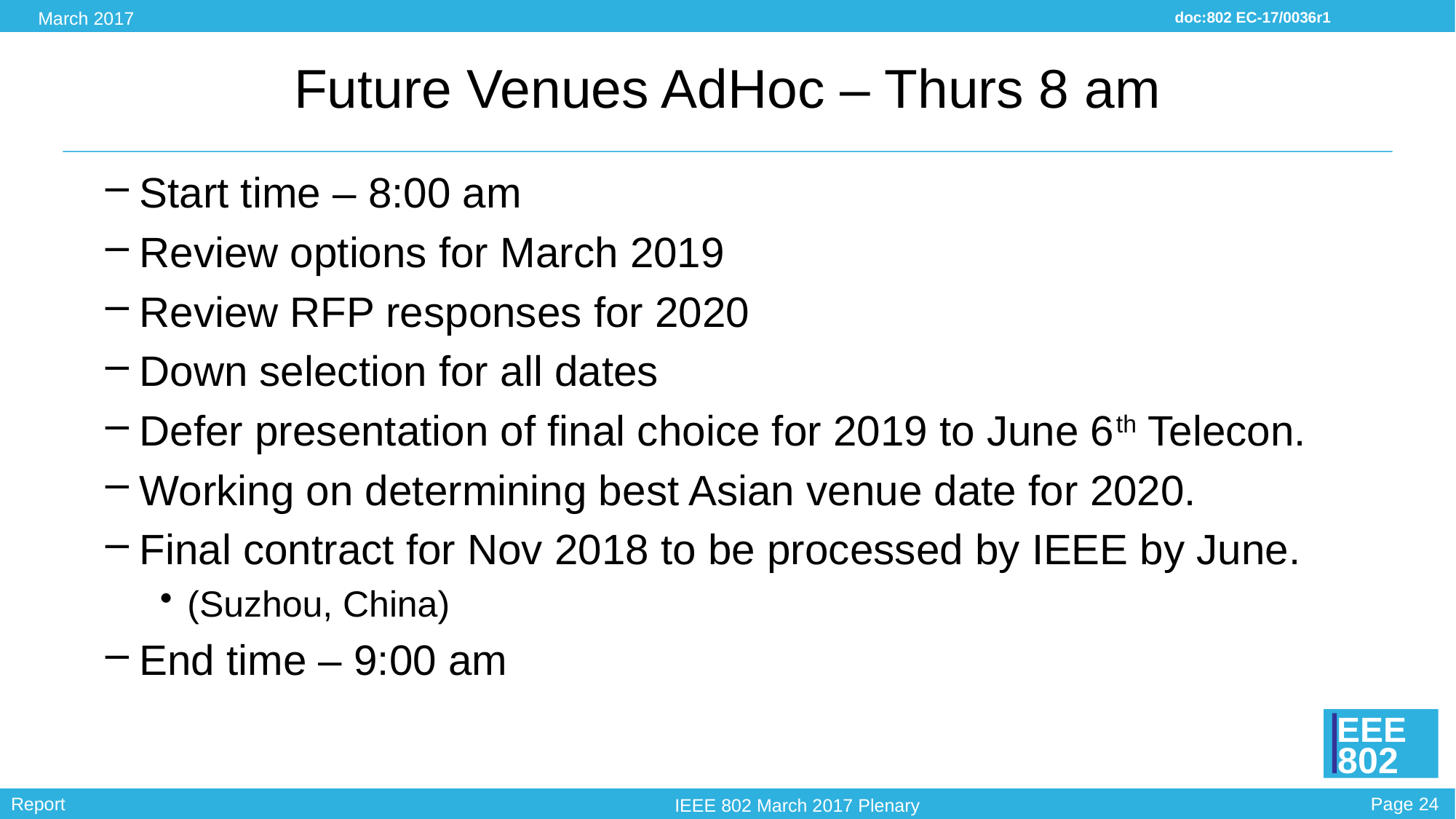

# Future Venues AdHoc – Thurs 8 am
Start time – 8:00 am
Review options for March 2019
Review RFP responses for 2020
Down selection for all dates
Defer presentation of final choice for 2019 to June 6th Telecon.
Working on determining best Asian venue date for 2020.
Final contract for Nov 2018 to be processed by IEEE by June.
(Suzhou, China)
End time – 9:00 am